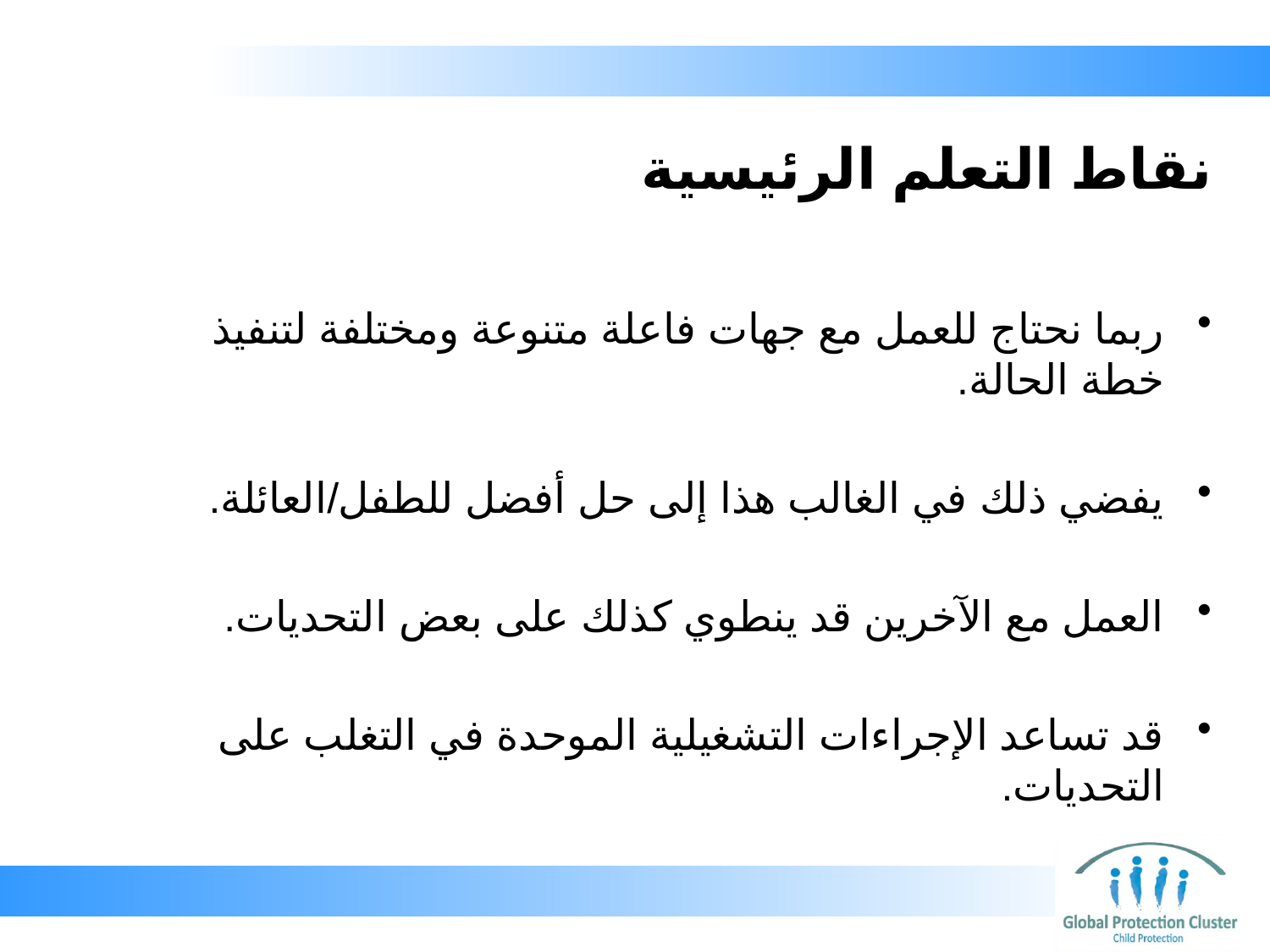

# نقاط التعلم الرئيسية

ربما نحتاج للعمل مع جهات فاعلة متنوعة ومختلفة لتنفيذ خطة الحالة.

يفضي ذلك في الغالب هذا إلى حل أفضل للطفل/العائلة.

العمل مع الآخرين قد ينطوي كذلك على بعض التحديات.

قد تساعد الإجراءات التشغيلية الموحدة في التغلب على التحديات.